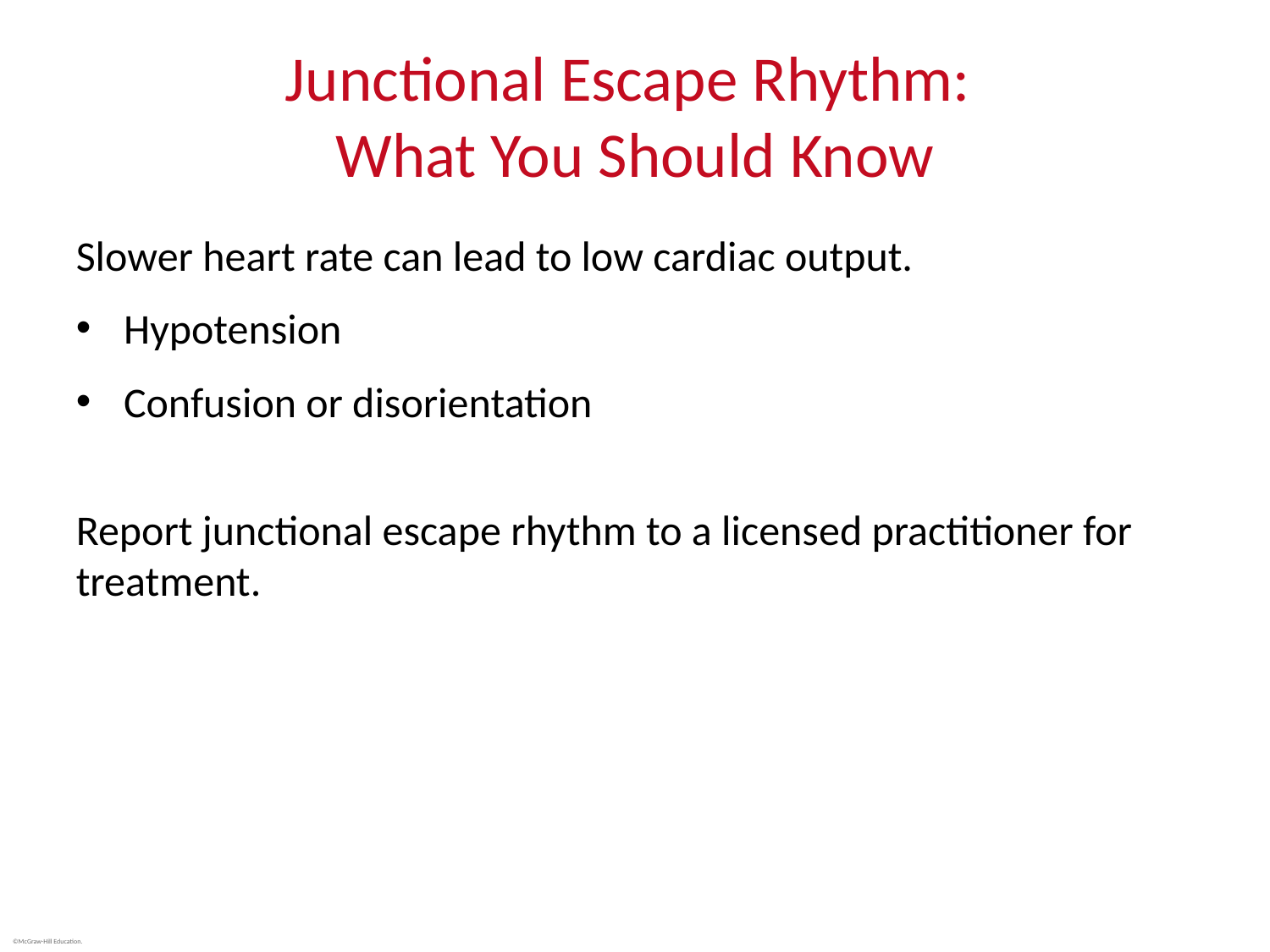

# Junctional Escape Rhythm: What You Should Know
Slower heart rate can lead to low cardiac output.
Hypotension
Confusion or disorientation
Report junctional escape rhythm to a licensed practitioner for treatment.